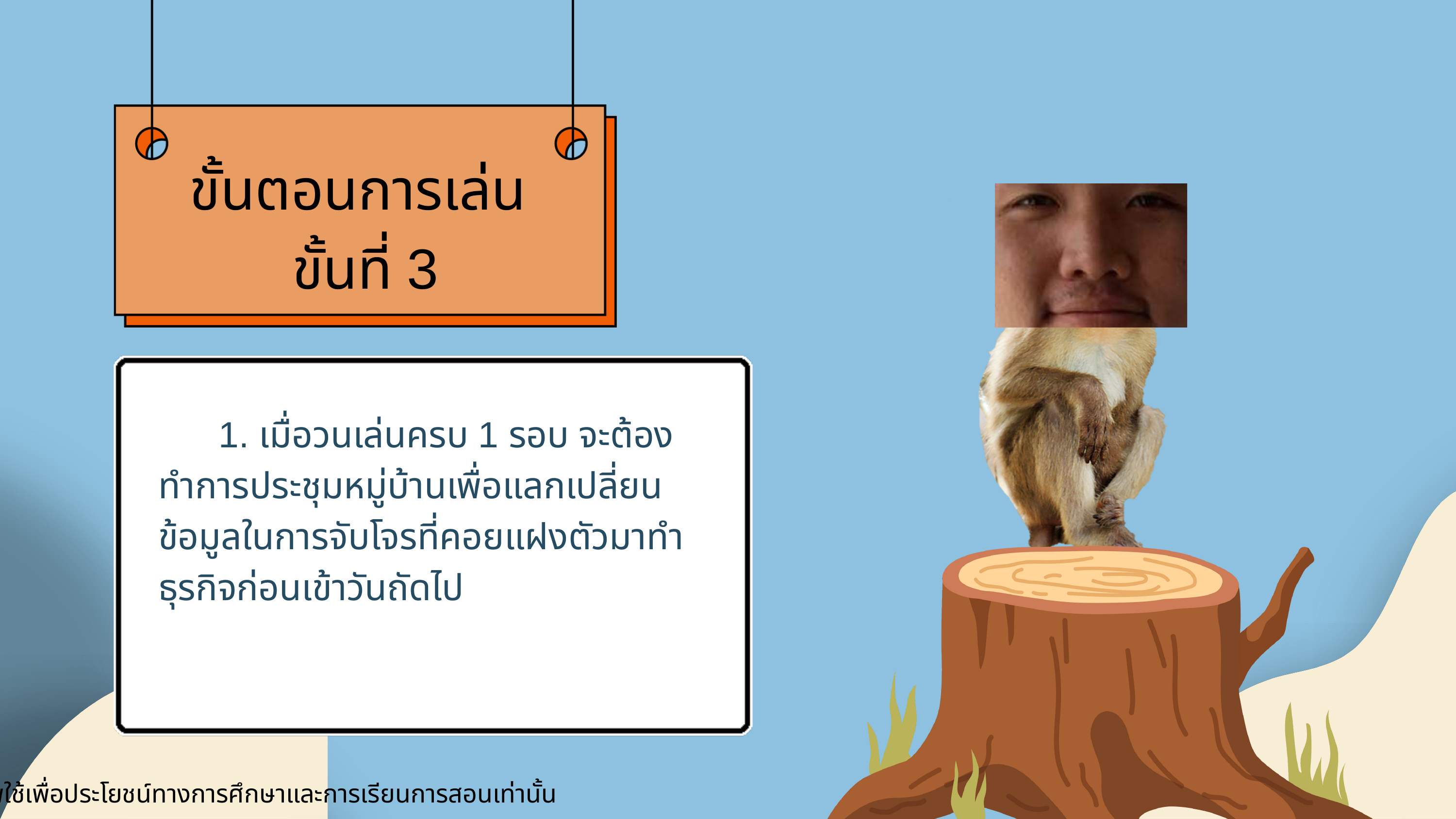

ขั้นตอนการเล่น
ขั้นที่ 3

      1. เมื่อวนเล่นครบ 1 รอบ จะต้องทำการประชุมหมู่บ้านเพื่อแลกเปลี่ยนข้อมูลในการจับโจรที่คอยแฝงตัวมาทำธุรกิจก่อนเข้าวันถัดไป

ภาพใช้เพื่อประโยชน์ทางการศึกษาและการเรียนการสอนเท่านั้น